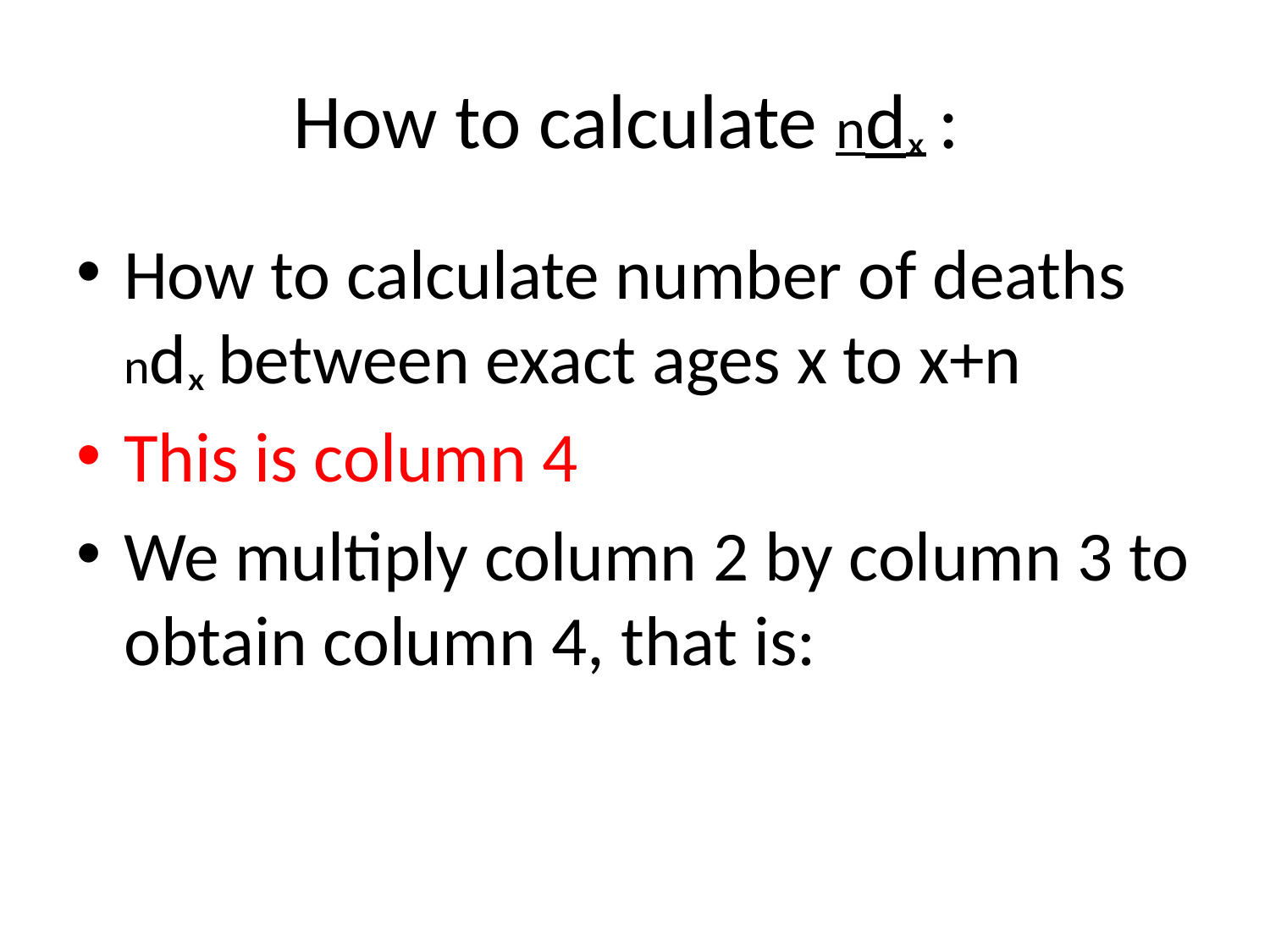

# How to calculate ndₓ :
How to calculate number of deaths ndₓ between exact ages x to x+n
This is column 4
We multiply column 2 by column 3 to obtain column 4, that is: